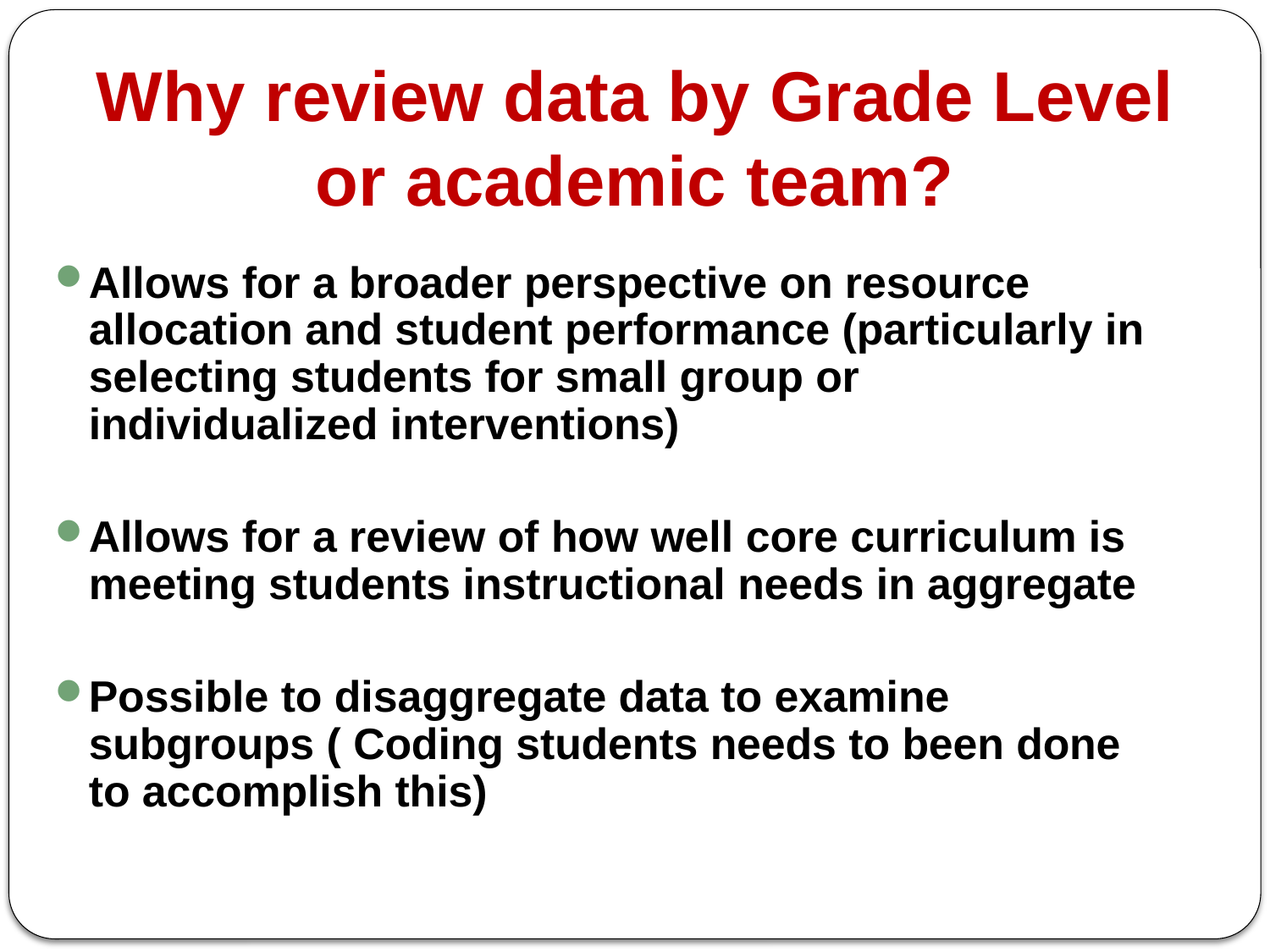

# Why review data by Grade Level or academic team?
Allows for a broader perspective on resource allocation and student performance (particularly in selecting students for small group or individualized interventions)

Allows for a review of how well core curriculum is meeting students instructional needs in aggregate

Possible to disaggregate data to examine subgroups ( Coding students needs to been done to accomplish this)